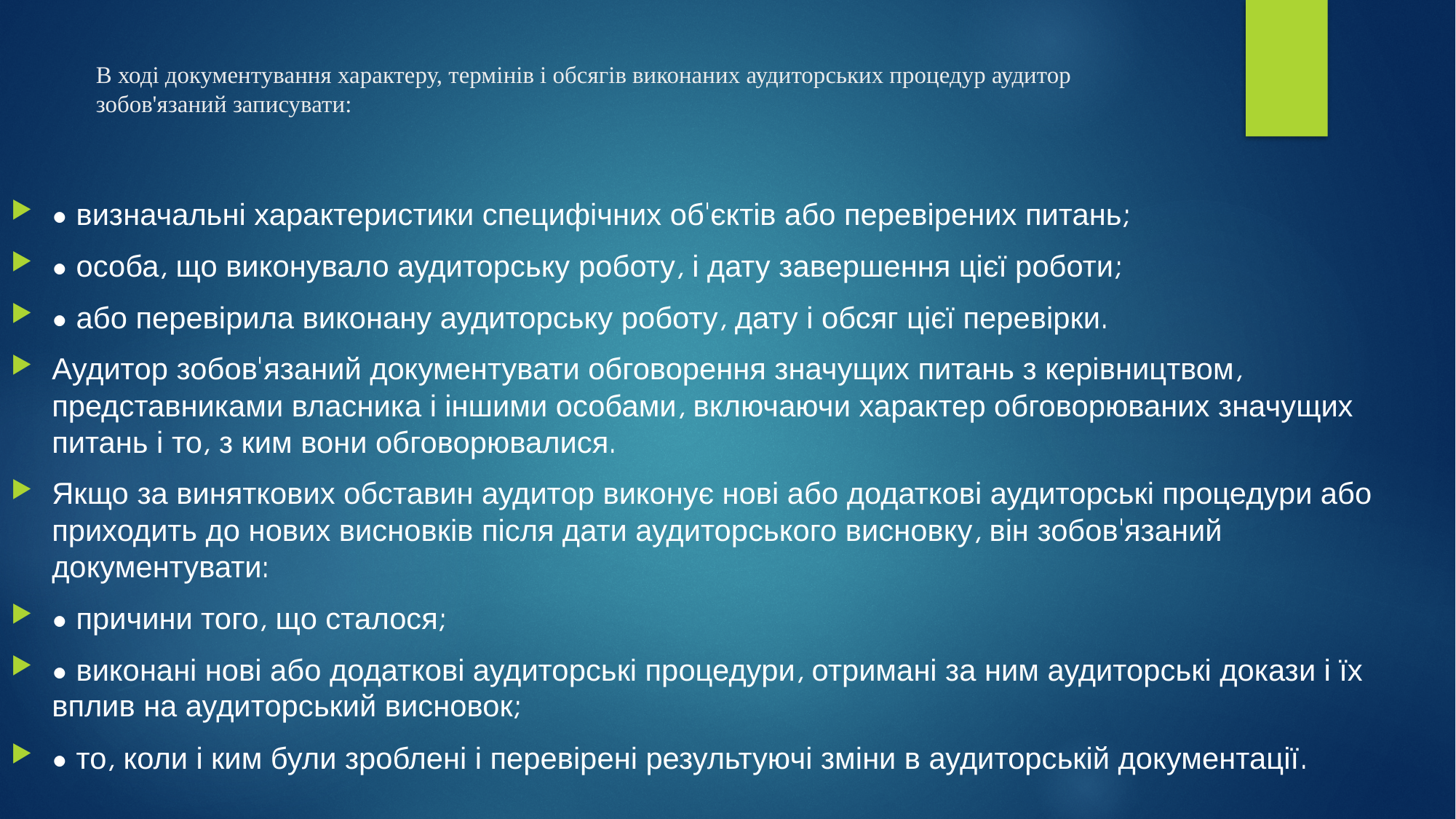

# В ході документування характеру, термінів і обсягів виконаних аудиторських процедур аудитор зобов'язаний записувати:
• визначальні характеристики специфічних об'єктів або перевірених питань;
• особа, що виконувало аудиторську роботу, і дату завершення цієї роботи;
• або перевірила виконану аудиторську роботу, дату і обсяг цієї перевірки.
Аудитор зобов'язаний документувати обговорення значущих питань з керівництвом, представниками власника і іншими особами, включаючи характер обговорюваних значущих питань і то, з ким вони обговорювалися.
Якщо за виняткових обставин аудитор виконує нові або додаткові аудиторські процедури або приходить до нових висновків після дати аудиторського висновку, він зобов'язаний документувати:
• причини того, що сталося;
• виконані нові або додаткові аудиторські процедури, отримані за ним аудиторські докази і їх вплив на аудиторський висновок;
• то, коли і ким були зроблені і перевірені результуючі зміни в аудиторській документації.